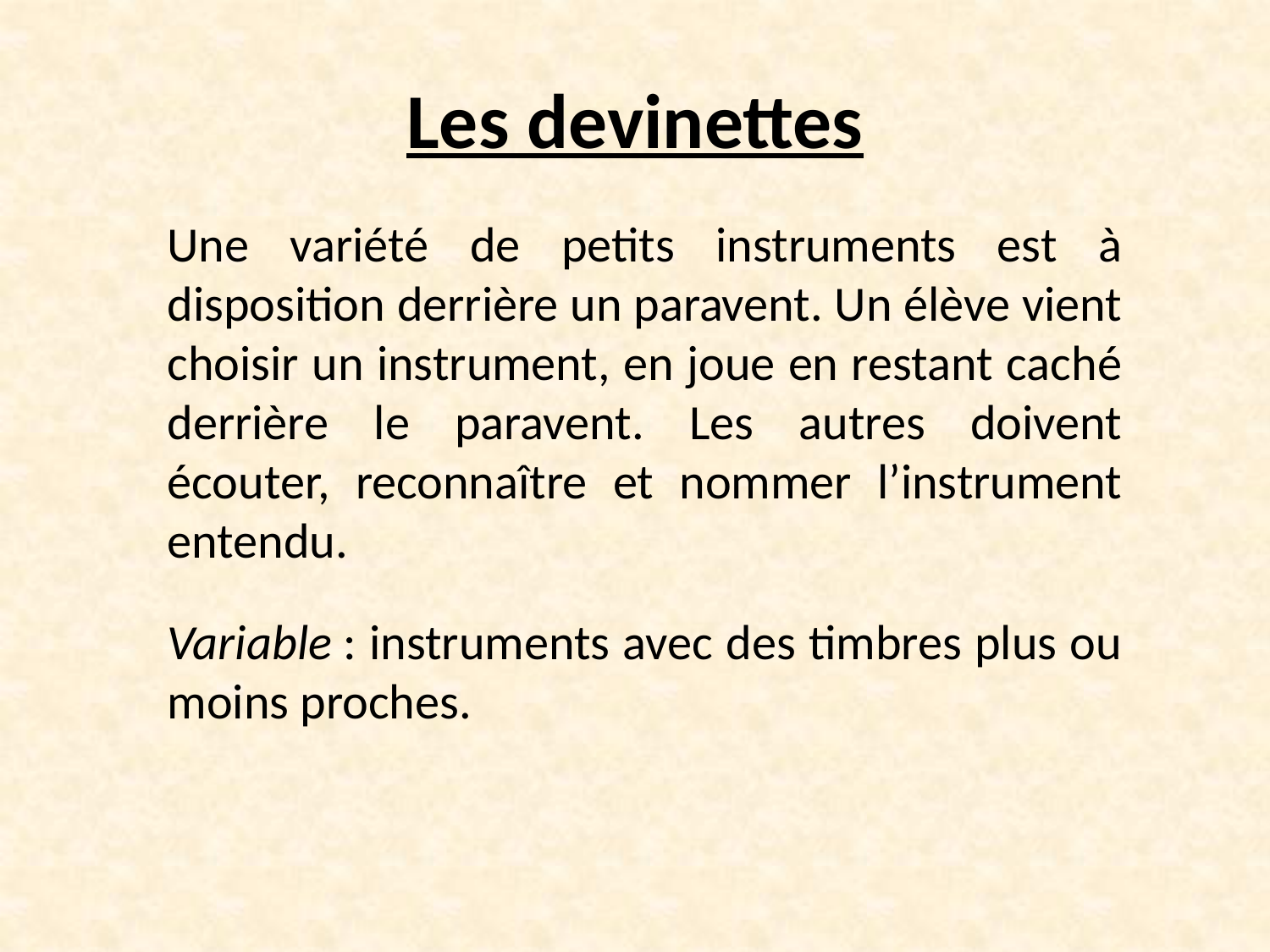

# Les devinettes
Une variété de petits instruments est à disposition derrière un paravent. Un élève vient choisir un instrument, en joue en restant caché derrière le paravent. Les autres doivent écouter, reconnaître et nommer l’instrument entendu.

Variable : instruments avec des timbres plus ou moins proches.